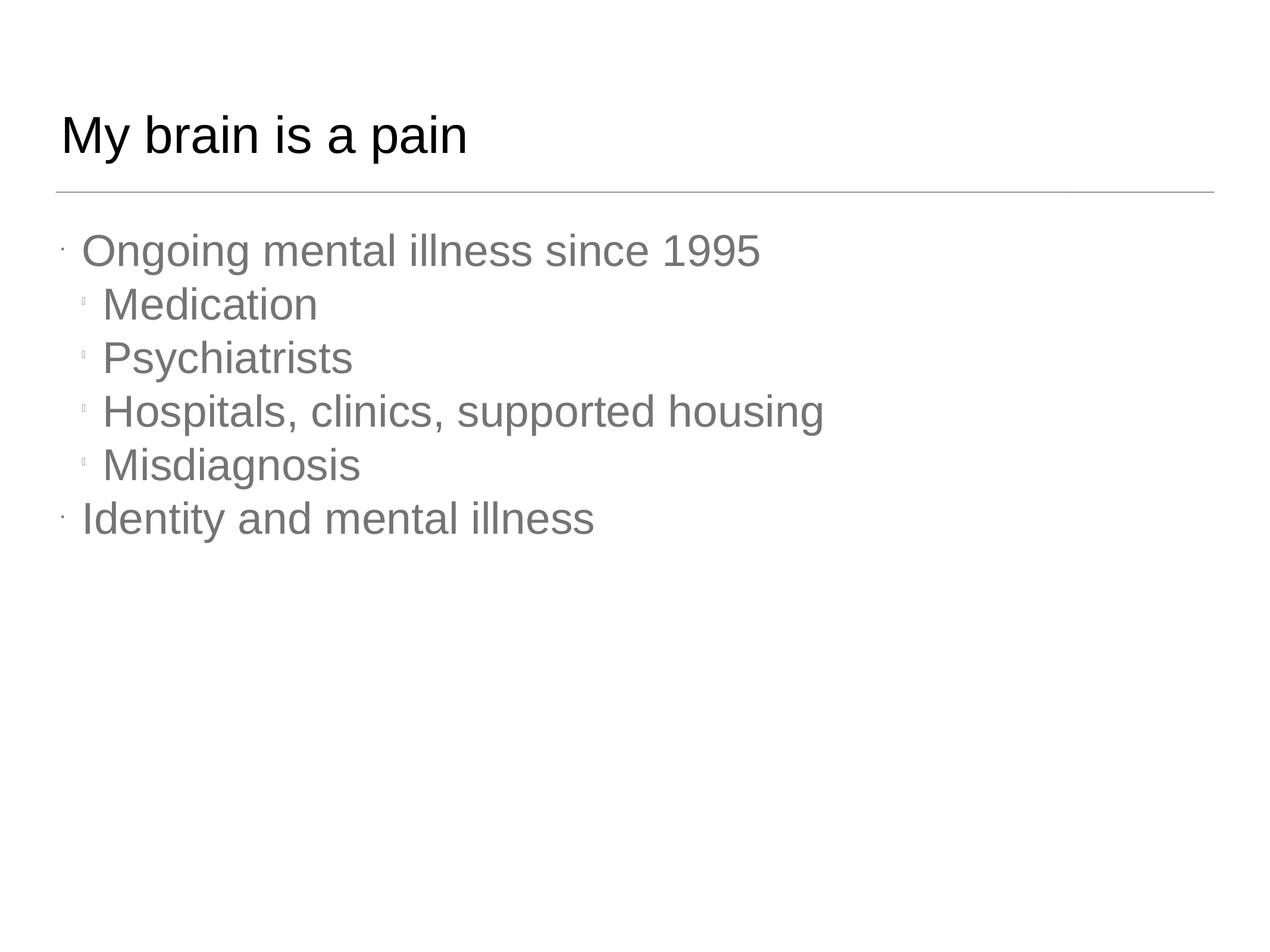

My brain is a pain
Ongoing mental illness since 1995
Medication
Psychiatrists
Hospitals, clinics, supported housing
Misdiagnosis
Identity and mental illness